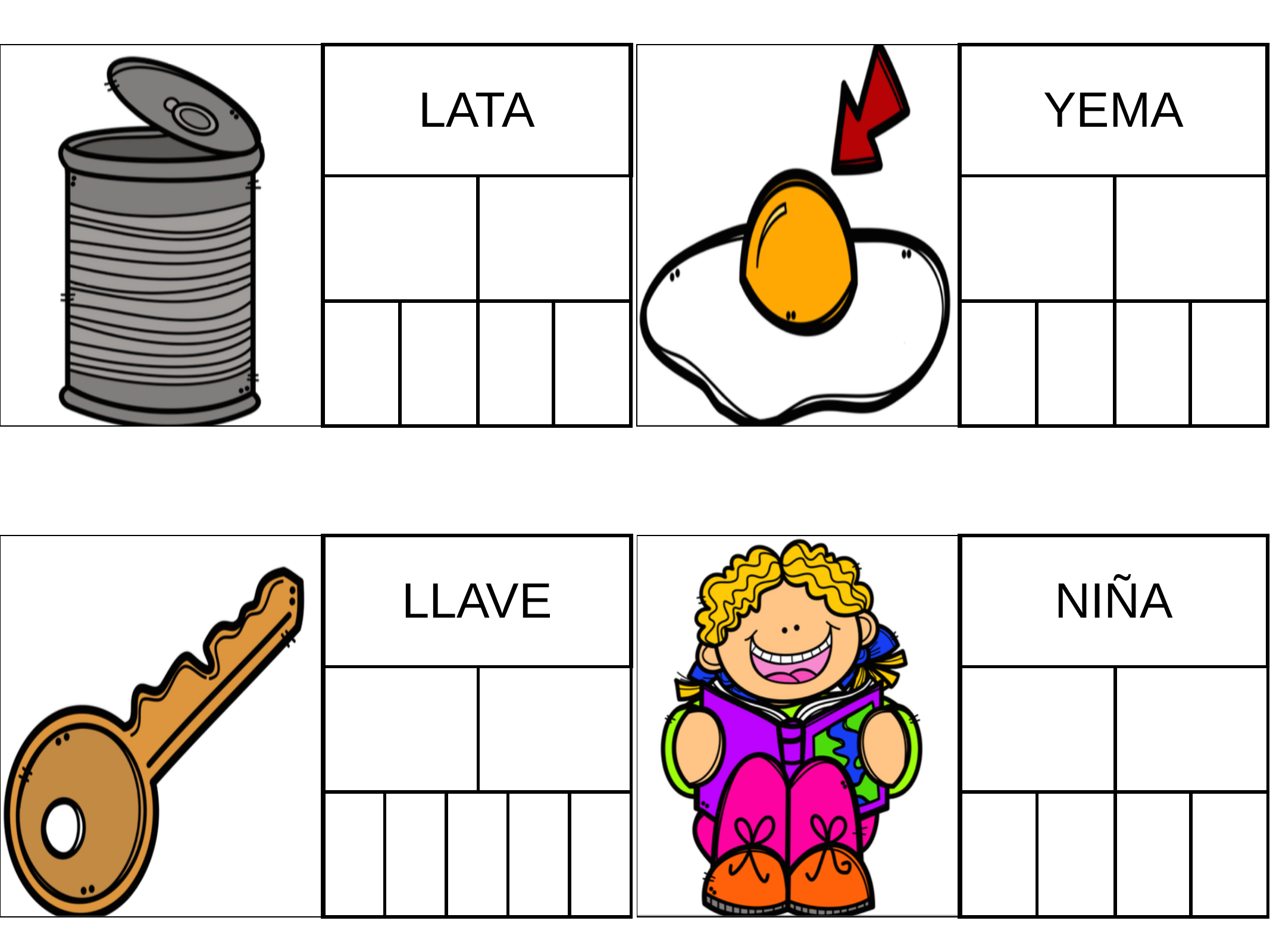

|  | LATA |  |  |  |
| --- | --- | --- | --- | --- |
|  |  |  |  |  |
|  |  |  |  |  |
|  | YEMA |  |  |  |
| --- | --- | --- | --- | --- |
|  |  |  |  |  |
|  |  |  |  |  |
|  | LLAVE |  |  |  |  |  |
| --- | --- | --- | --- | --- | --- | --- |
|  |  |  |  |  |  |  |
|  |  |  |  |  |  |  |
|  | NIÑA |  |  |  |
| --- | --- | --- | --- | --- |
|  |  |  |  |  |
|  |  |  |  |  |